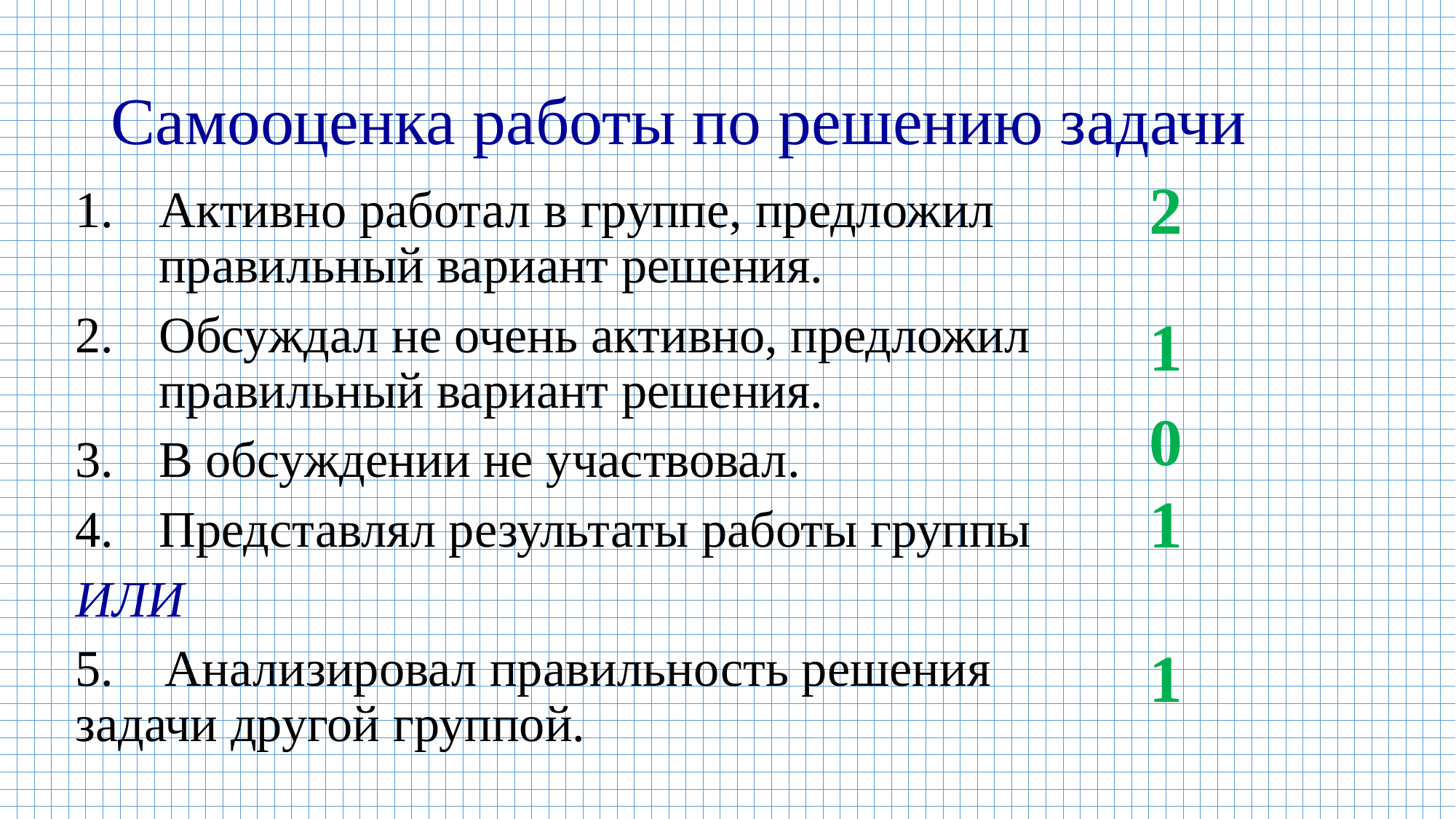

# Самооценка работы по решению задачи
2

Активно работал в группе, предложил правильный вариант решения.
Обсуждал не очень активно, предложил правильный вариант решения.
В обсуждении не участвовал.
Представлял результаты работы группы
ИЛИ
5.    Анализировал правильность решения задачи другой группой.
1

0

1

1